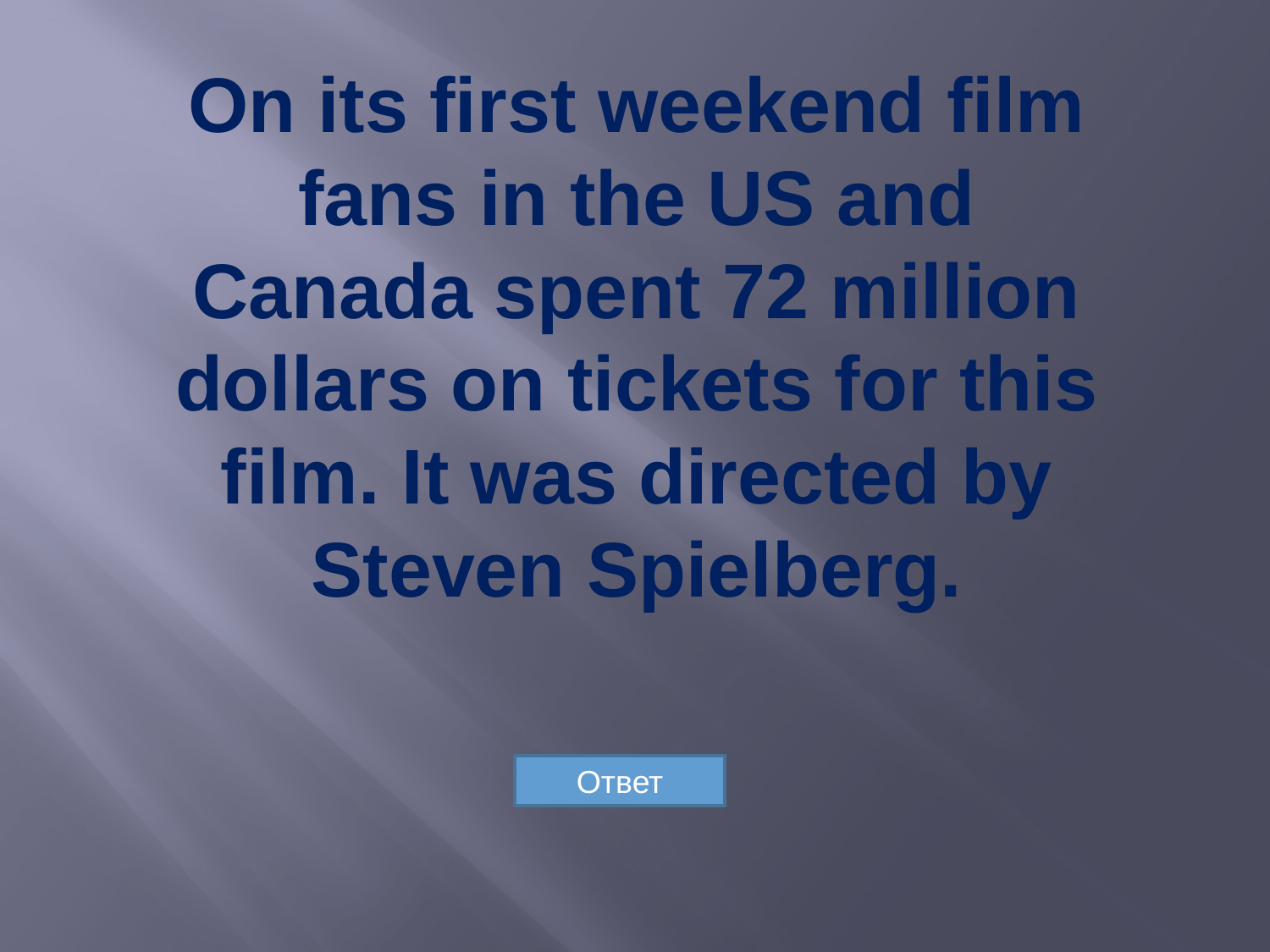

# On its first weekend film fans in the US and Canada spent 72 million dollars on tickets for this film. It was directed by Steven Spielberg.